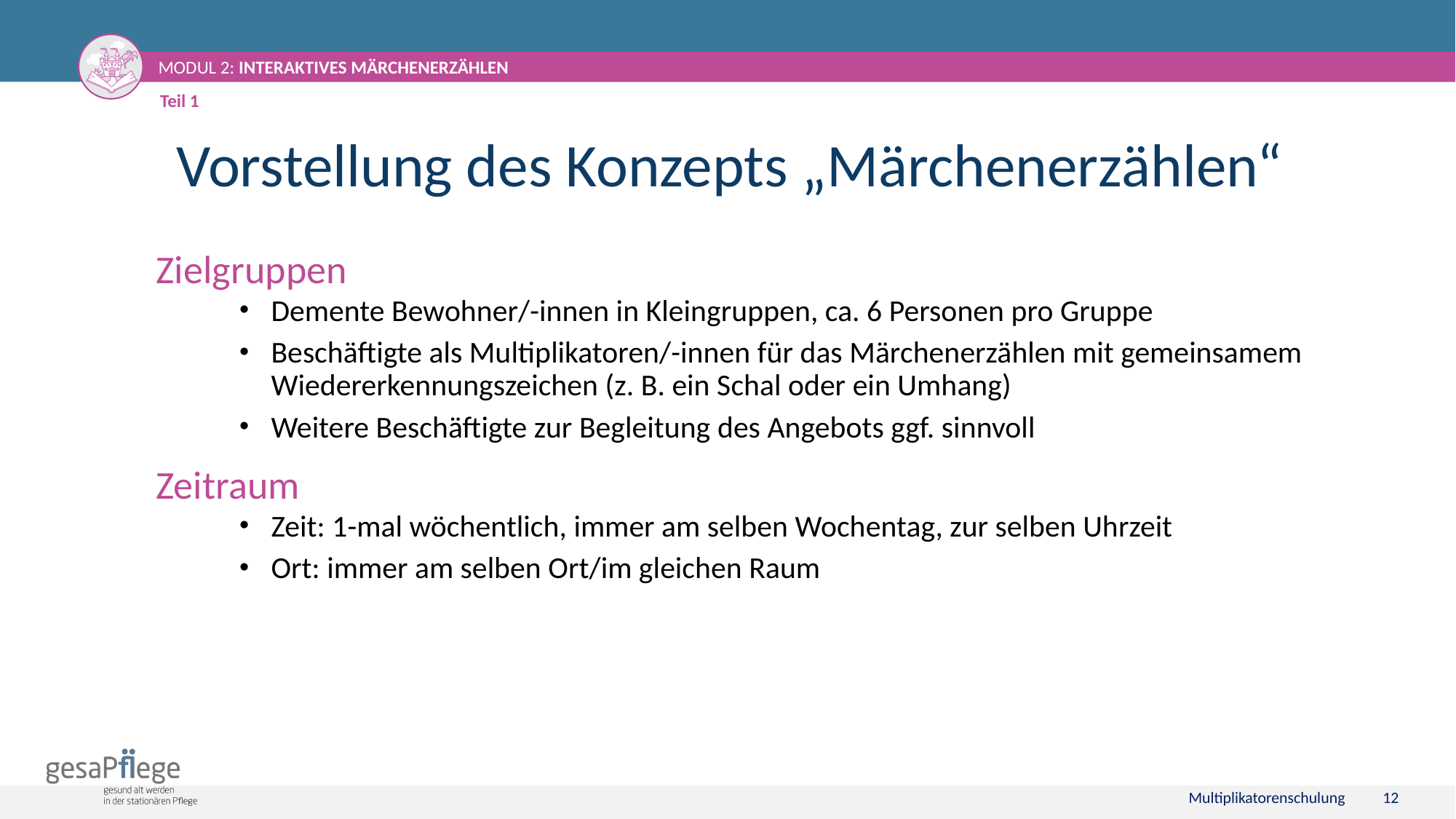

Teil 1
# Vorstellung des Konzepts „Märchenerzählen“
Zielgruppen
Demente Bewohner/-innen in Kleingruppen, ca. 6 Personen pro Gruppe
Beschäftigte als Multiplikatoren/-innen für das Märchenerzählen mit gemeinsamem Wiedererkennungszeichen (z. B. ein Schal oder ein Umhang)
Weitere Beschäftigte zur Begleitung des Angebots ggf. sinnvoll
Zeitraum
Zeit: 1-mal wöchentlich, immer am selben Wochentag, zur selben Uhrzeit
Ort: immer am selben Ort/im gleichen Raum

Multiplikatorenschulung
12